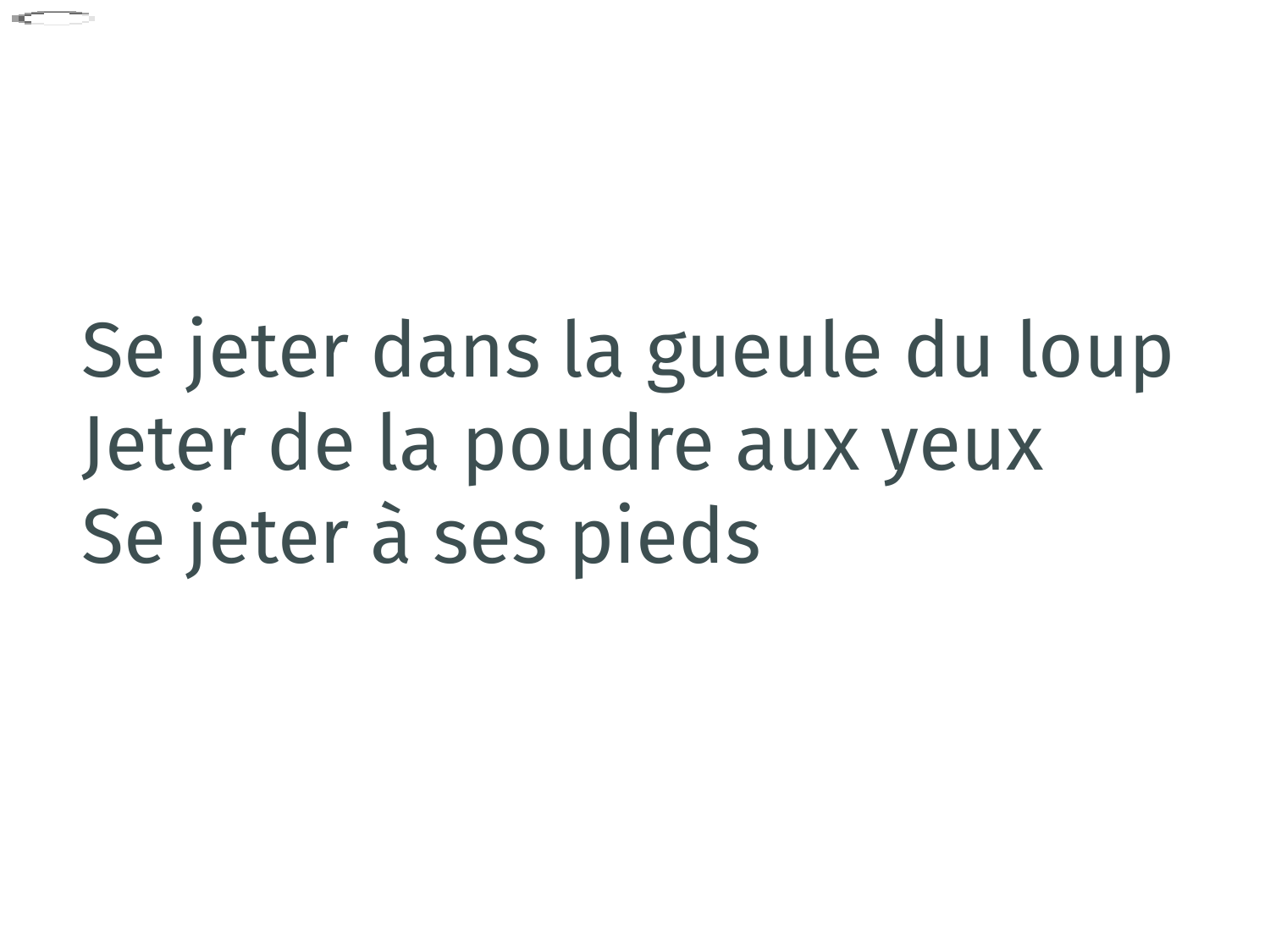

Se jeter dans la gueule du loup
   Jeter de la poudre aux yeux
   Se jeter à ses pieds